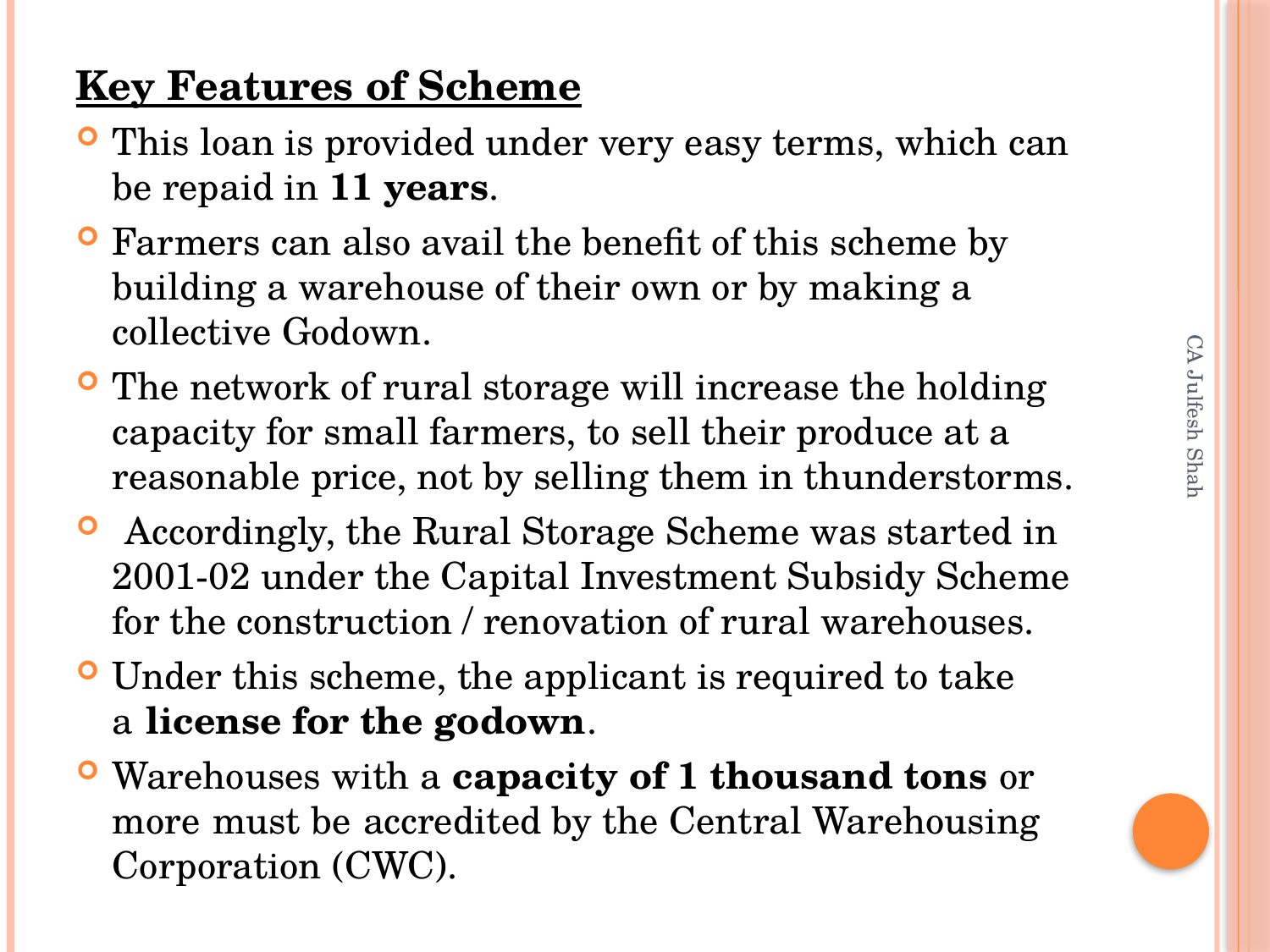

Key Features of Scheme
This loan is provided under very easy terms, which can be repaid in 11 years.
Farmers can also avail the benefit of this scheme by building a warehouse of their own or by making a collective Godown.
The network of rural storage will increase the holding capacity for small farmers, to sell their produce at a reasonable price, not by selling them in thunderstorms.
 Accordingly, the Rural Storage Scheme was started in 2001-02 under the Capital Investment Subsidy Scheme for the construction / renovation of rural warehouses.
Under this scheme, the applicant is required to take a license for the godown.
Warehouses with a capacity of 1 thousand tons or more must be accredited by the Central Warehousing Corporation (CWC).

CA Julfesh Shah